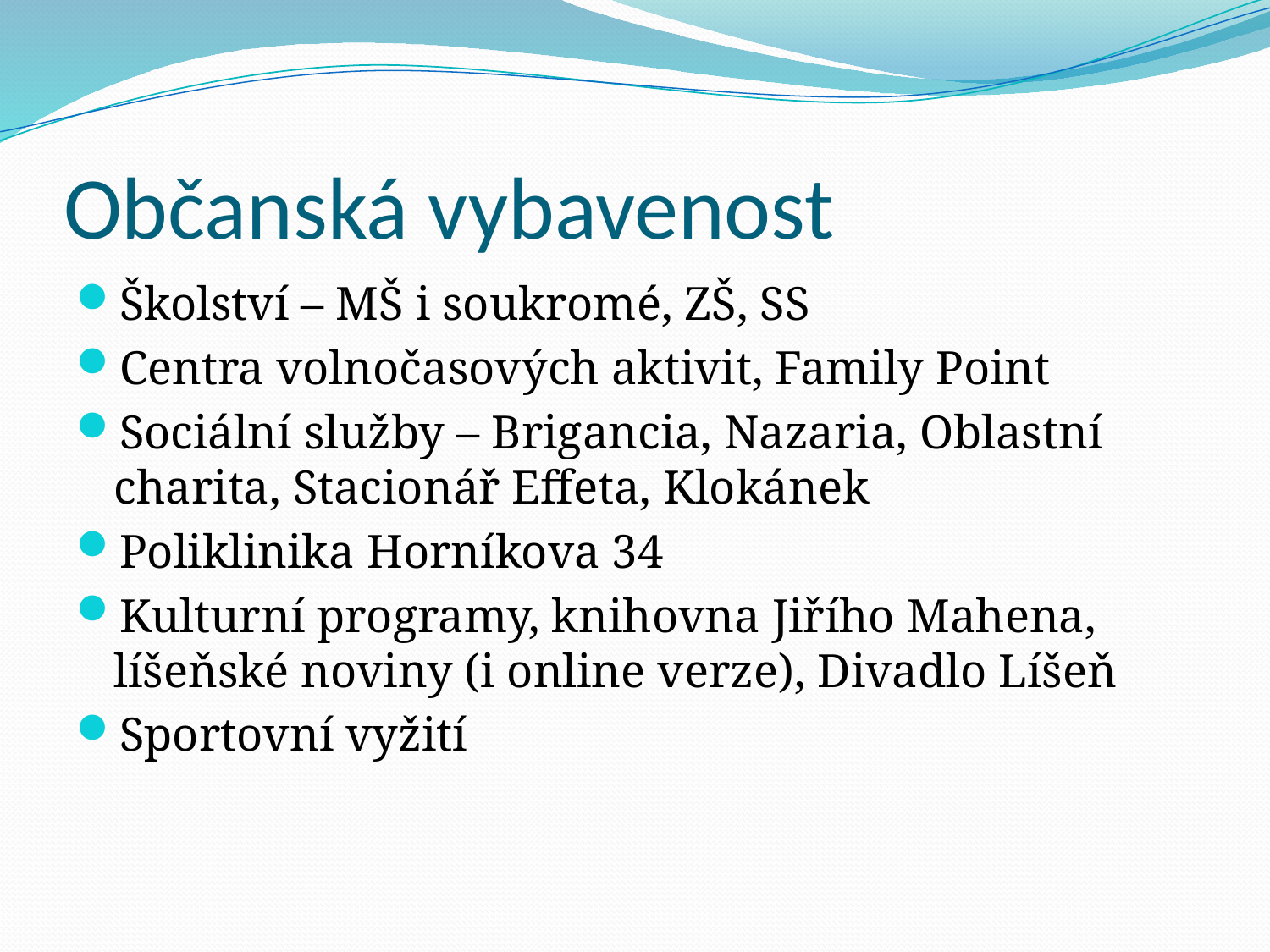

# Občanská vybavenost
Školství – MŠ i soukromé, ZŠ, SS
Centra volnočasových aktivit, Family Point
Sociální služby – Brigancia, Nazaria, Oblastní charita, Stacionář Effeta, Klokánek
Poliklinika Horníkova 34
Kulturní programy, knihovna Jiřího Mahena, líšeňské noviny (i online verze), Divadlo Líšeň
Sportovní vyžití